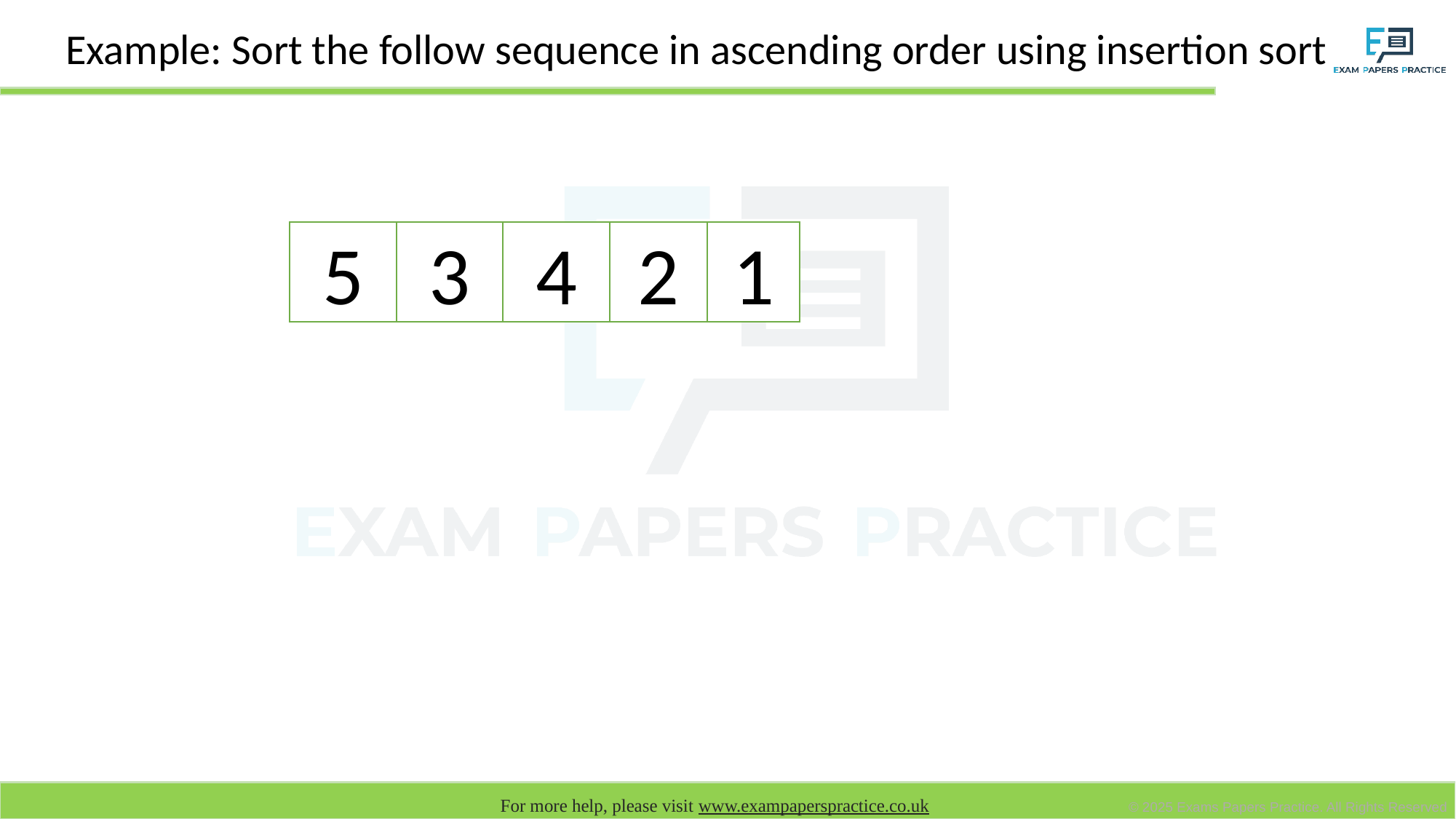

# Example: Sort the follow sequence in ascending order using insertion sort
1
5
3
4
2